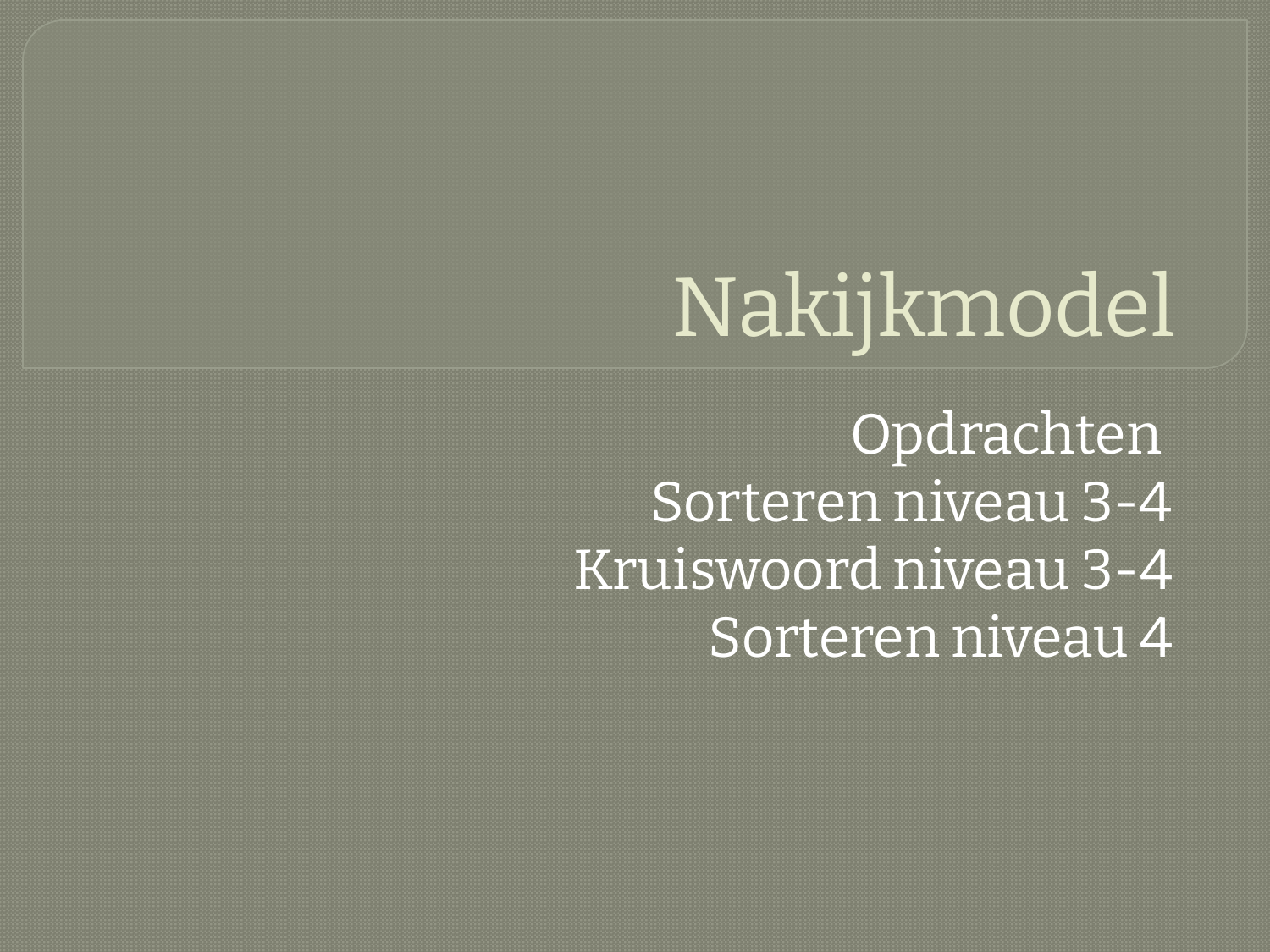

# Nakijkmodel
Opdrachten
Sorteren niveau 3-4
Kruiswoord niveau 3-4
Sorteren niveau 4